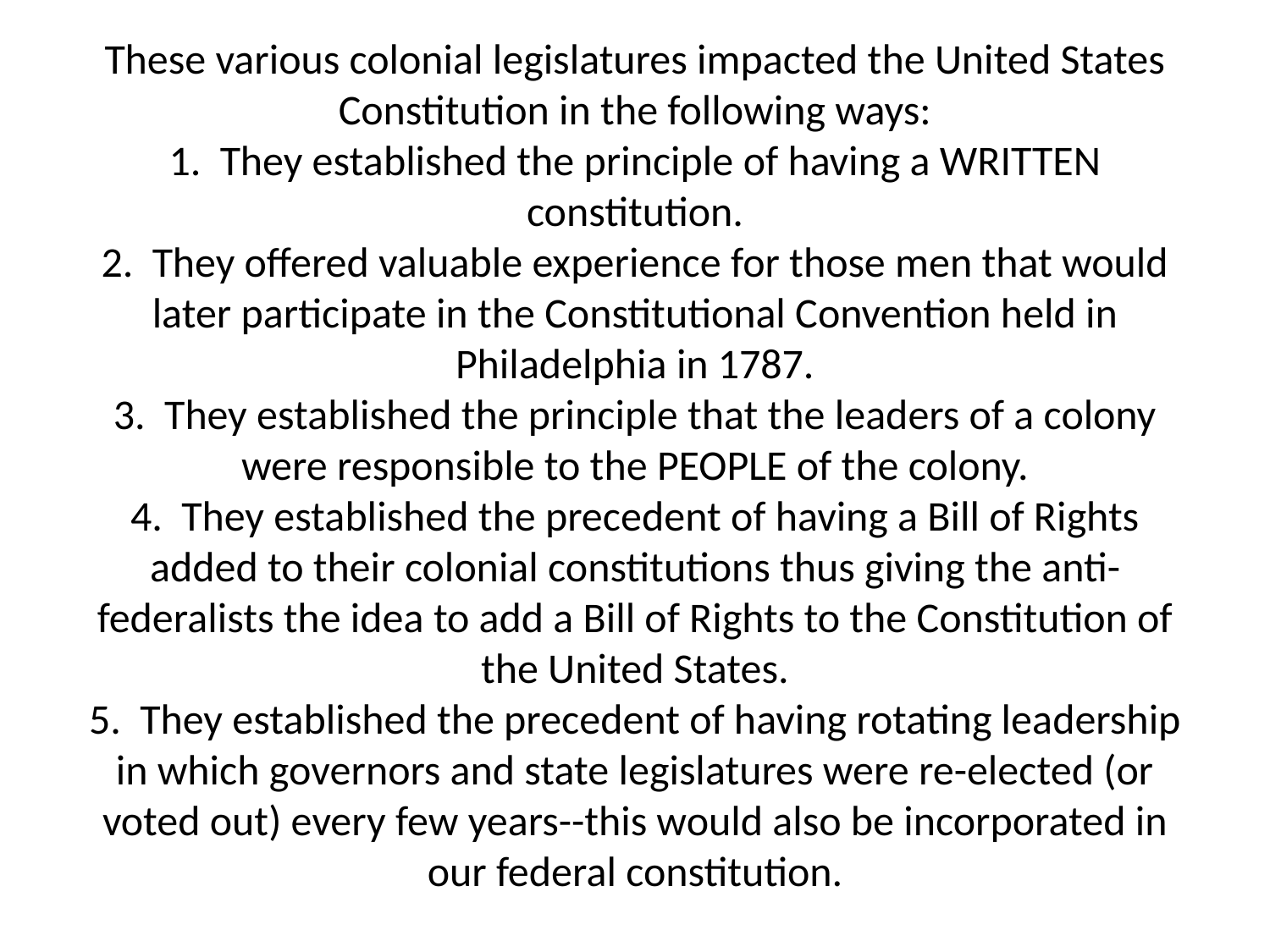

# These various colonial legislatures impacted the United States Constitution in the following ways: 1.  They established the principle of having a WRITTEN constitution. 2.  They offered valuable experience for those men that would later participate in the Constitutional Convention held in Philadelphia in 1787. 3.  They established the principle that the leaders of a colony were responsible to the PEOPLE of the colony. 4.  They established the precedent of having a Bill of Rights added to their colonial constitutions thus giving the anti-federalists the idea to add a Bill of Rights to the Constitution of the United States. 5.  They established the precedent of having rotating leadership in which governors and state legislatures were re-elected (or voted out) every few years--this would also be incorporated in our federal constitution.